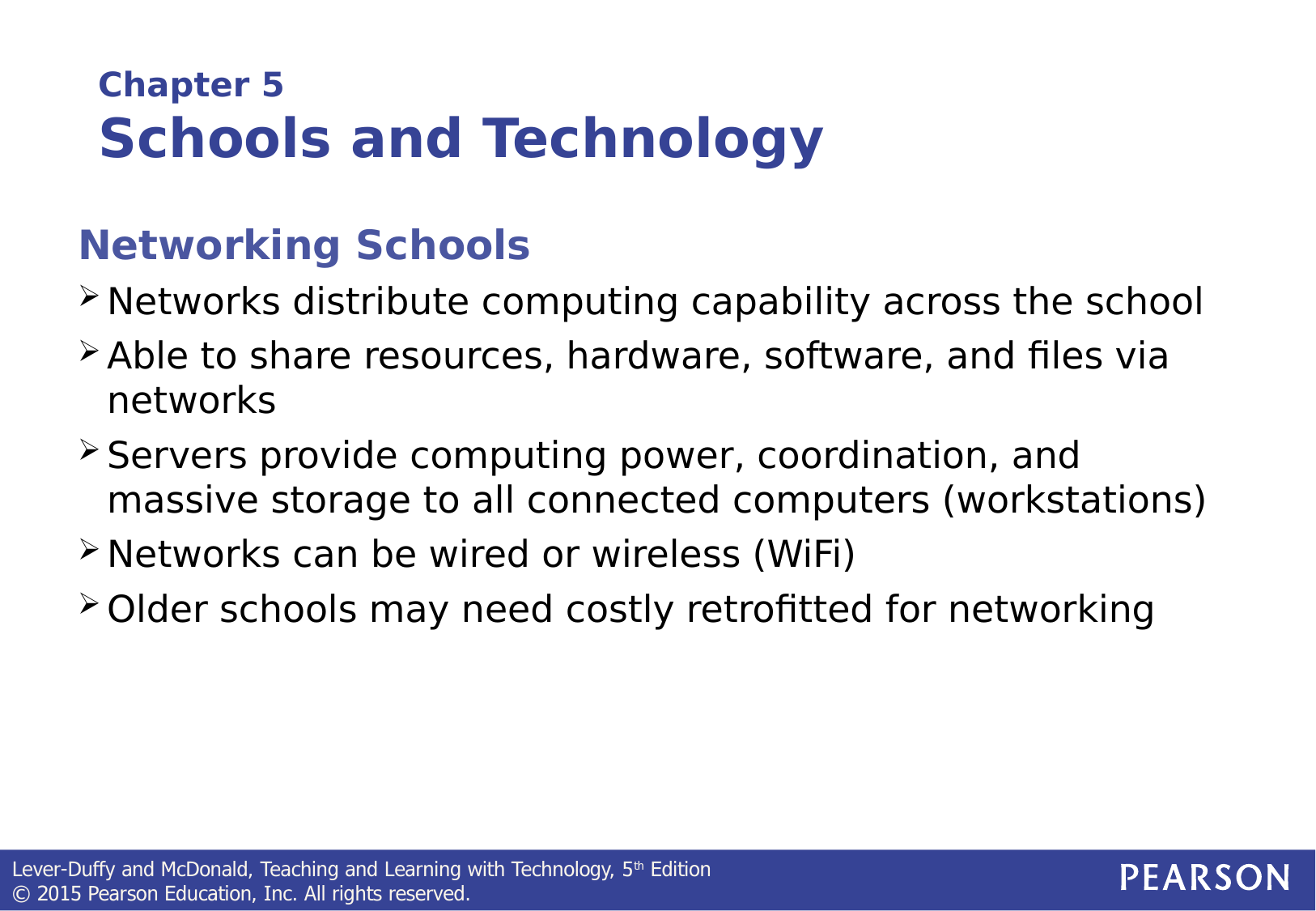

Chapter 5
Schools and Technology
Networking Schools
Networks distribute computing capability across the school
Able to share resources, hardware, software, and files via networks
Servers provide computing power, coordination, and massive storage to all connected computers (workstations)
Networks can be wired or wireless (WiFi)
Older schools may need costly retrofitted for networking